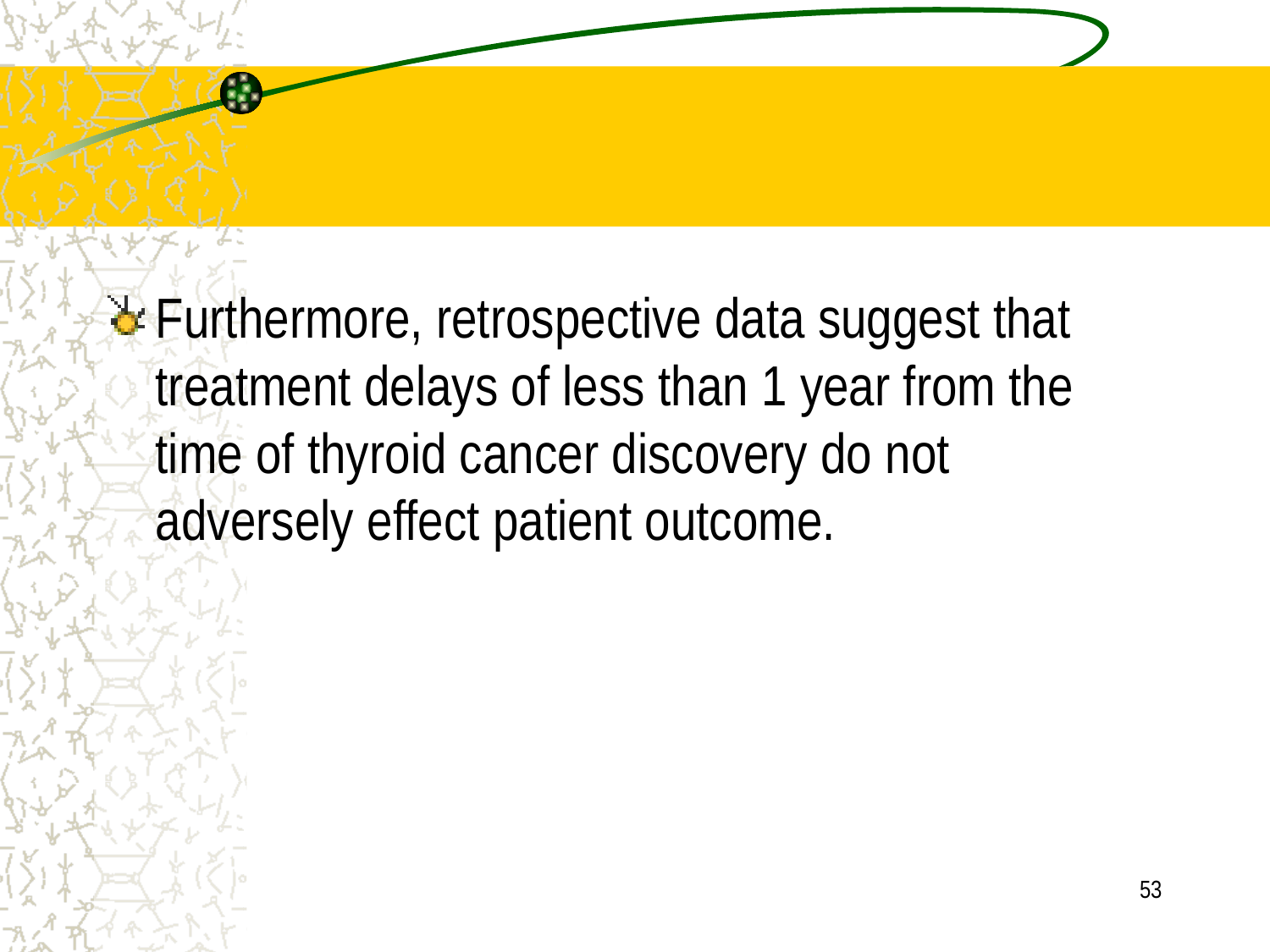

#
Furthermore, retrospective data suggest that treatment delays of less than 1 year from the time of thyroid cancer discovery do not adversely effect patient outcome.

53